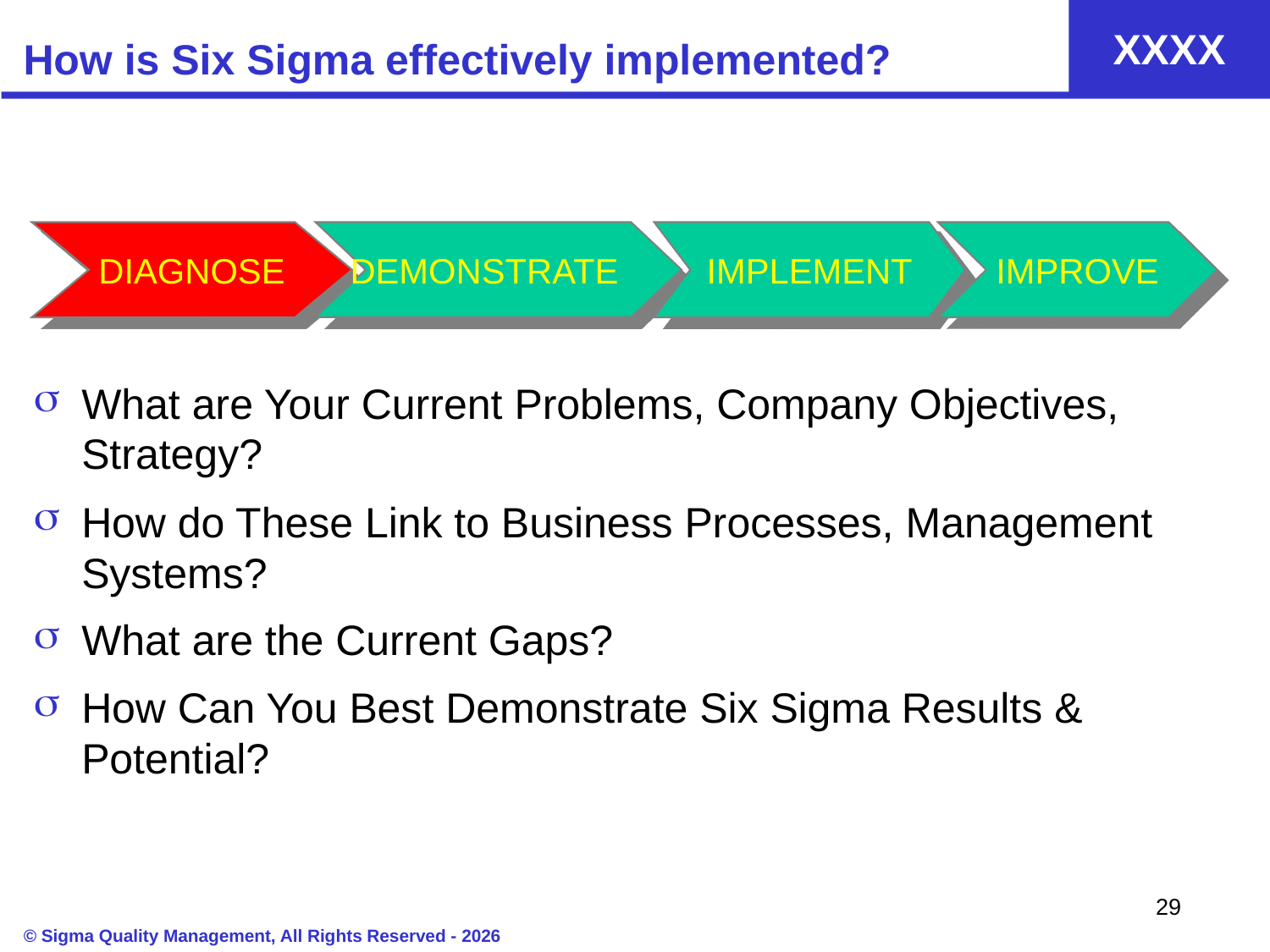

# How is Six Sigma effectively implemented?
DIAGNOSE
DEMONSTRATE
IMPLEMENT
IMPROVE
What are Your Current Problems, Company Objectives, Strategy?
How do These Link to Business Processes, Management Systems?
What are the Current Gaps?
How Can You Best Demonstrate Six Sigma Results & Potential?